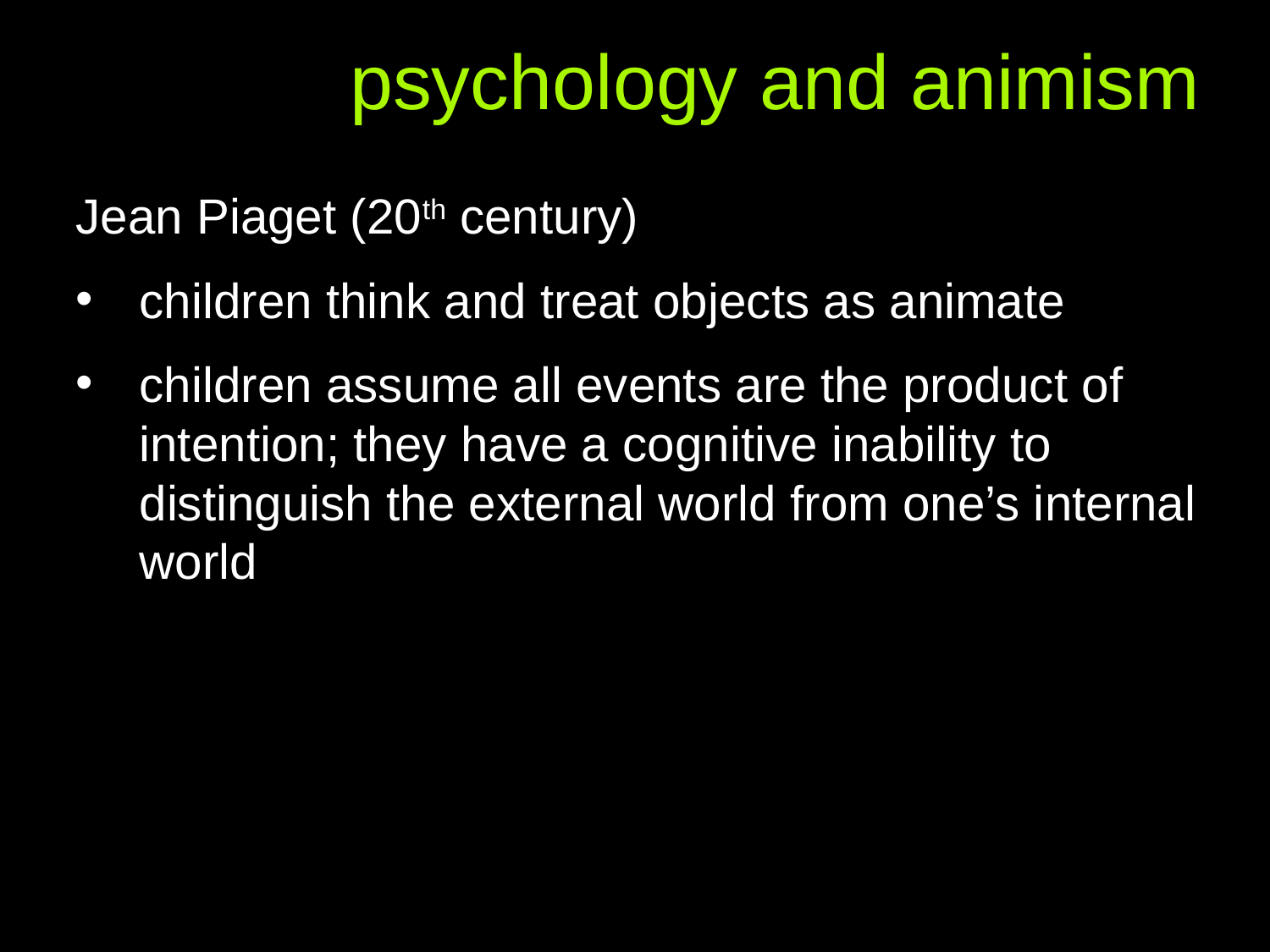

psychology and animism
Jean Piaget (20th century)
children think and treat objects as animate
children assume all events are the product of intention; they have a cognitive inability to distinguish the external world from one’s internal world